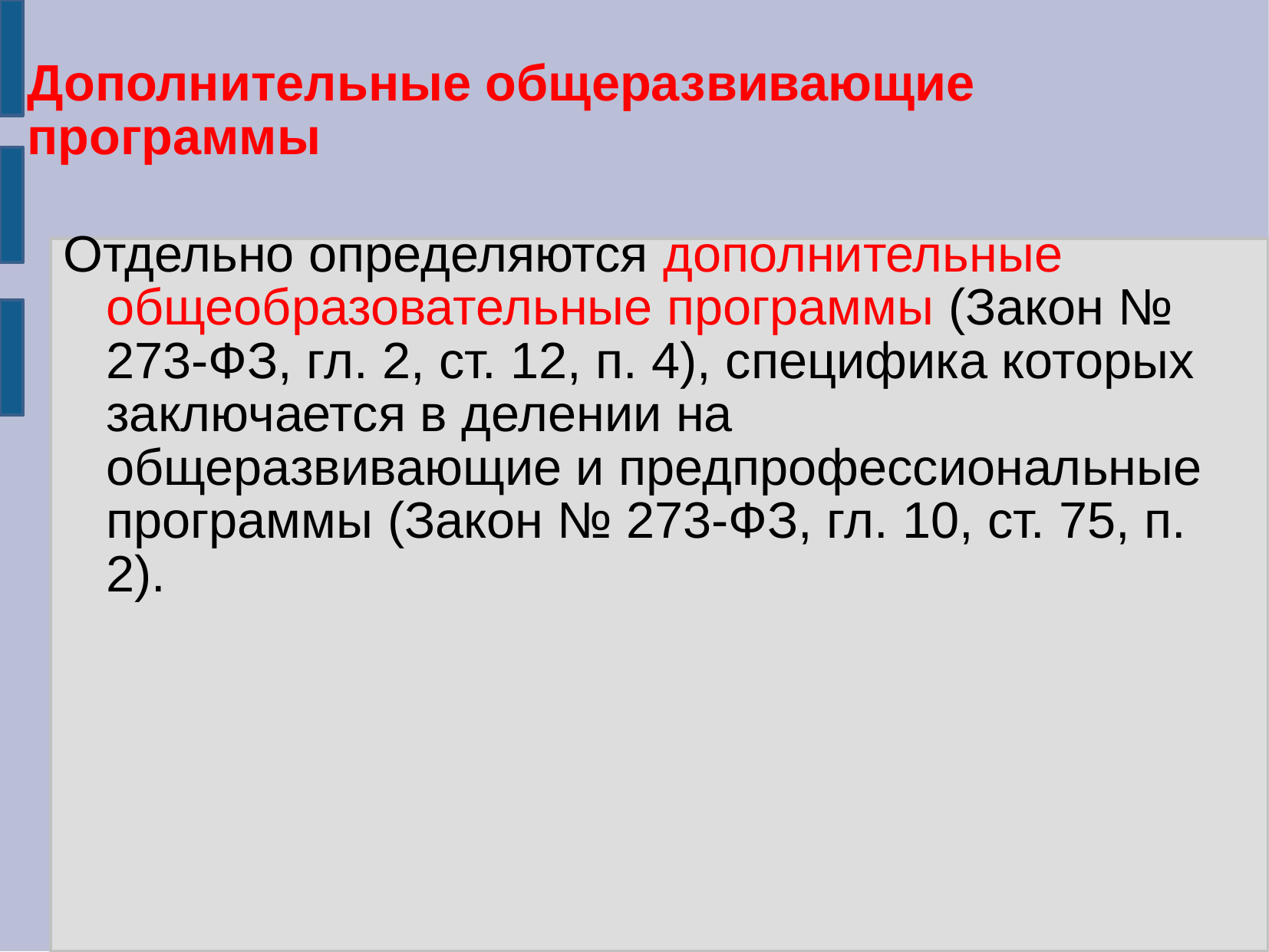

# Дополнительные общеразвивающие программы
Отдельно определяются дополнительные общеобразовательные программы (Закон № 273-ФЗ, гл. 2, ст. 12, п. 4), специфика которых заключается в делении на общеразвивающие и предпрофессиональные программы (Закон № 273-ФЗ, гл. 10, ст. 75, п. 2).